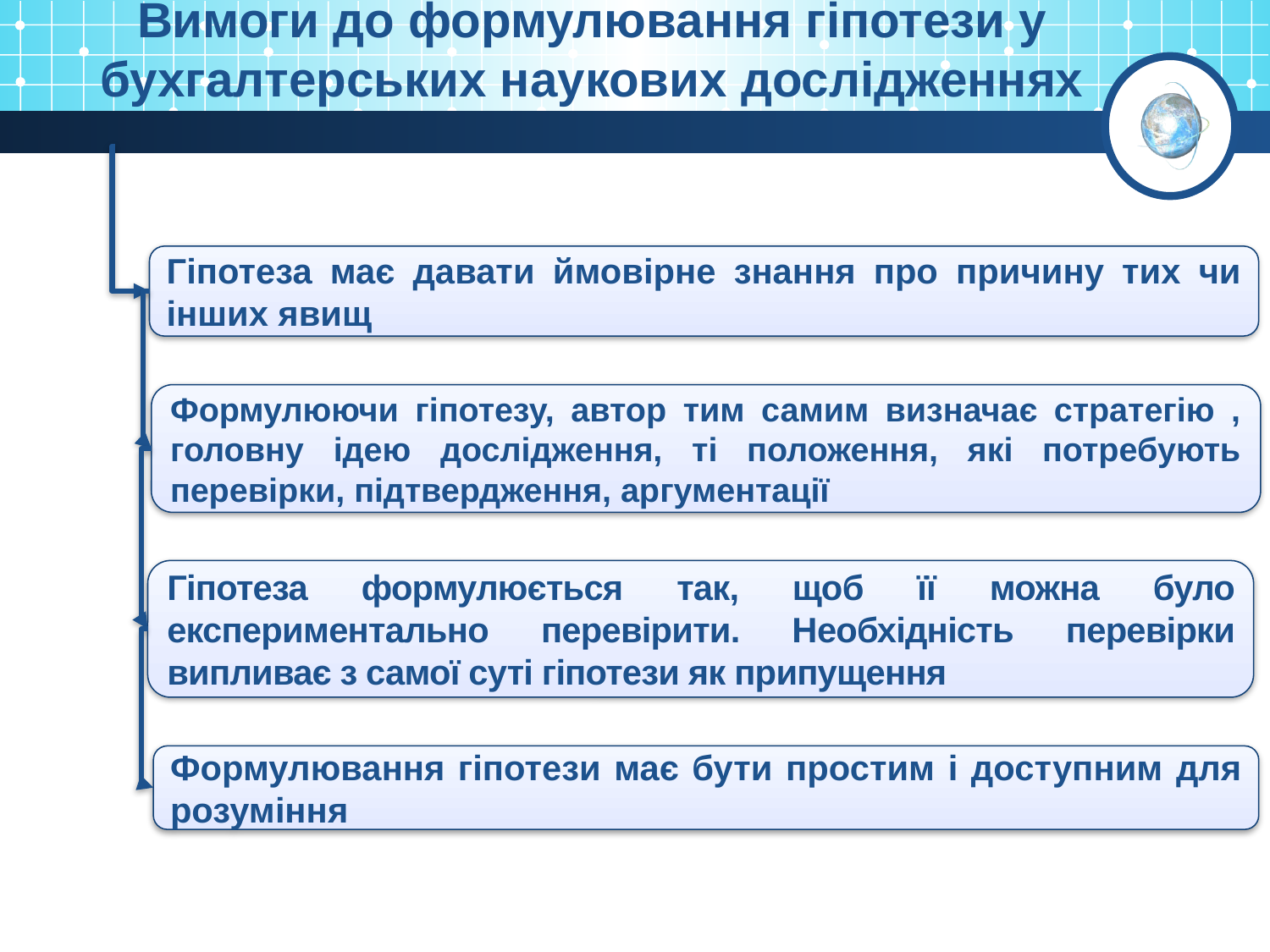

Вимоги до формулювання гіпотези у бухгалтерських наукових дослідженнях
Гіпотеза має давати ймовірне знання про причину тих чи інших явищ
Формулюючи гіпотезу, автор тим самим визначає стратегію , головну ідею дослідження, ті положення, які потребують перевірки, підтвердження, аргументації
Гіпотеза формулюється так, щоб її можна було експериментально перевірити. Необхідність перевірки випливає з самої суті гіпотези як припущення
Формулювання гіпотези має бути простим і доступним для розуміння